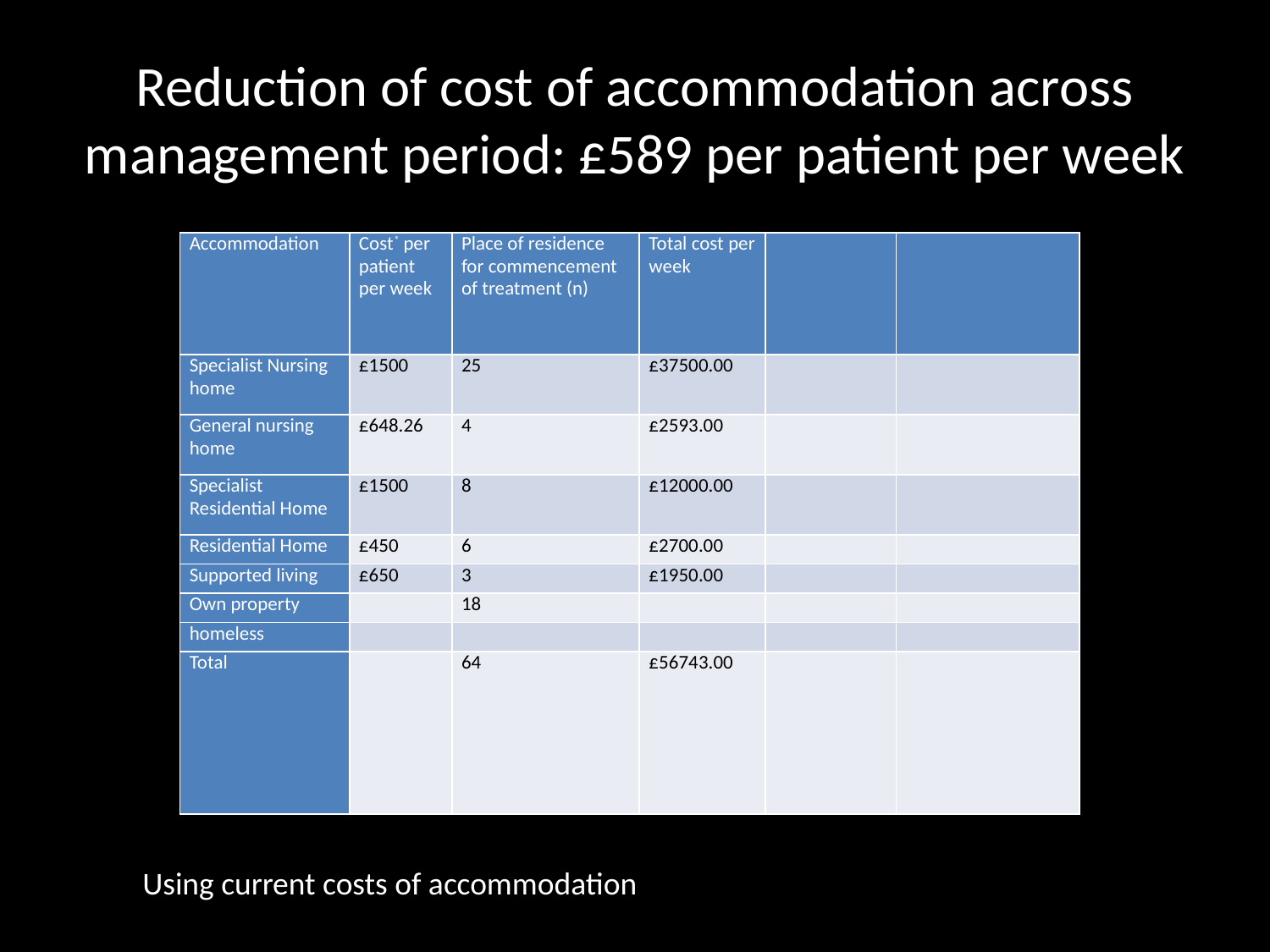

# Reduction of cost of accommodation across management period: £589 per patient per week
| Accommodation | Cost\* per patient per week | Place of residence for commencement of treatment (n) | Total cost per week |  |  |
| --- | --- | --- | --- | --- | --- |
| Specialist Nursing home | £1500 | 25 | £37500.00 |  |  |
| General nursing home | £648.26 | 4 | £2593.00 |  |  |
| Specialist Residential Home | £1500 | 8 | £12000.00 |  |  |
| Residential Home | £450 | 6 | £2700.00 |  |  |
| Supported living | £650 | 3 | £1950.00 |  |  |
| Own property |  | 18 |  |  |  |
| homeless |  |  |  |  |  |
| Total |  | 64 | £56743.00 |  |  |
Using current costs of accommodation